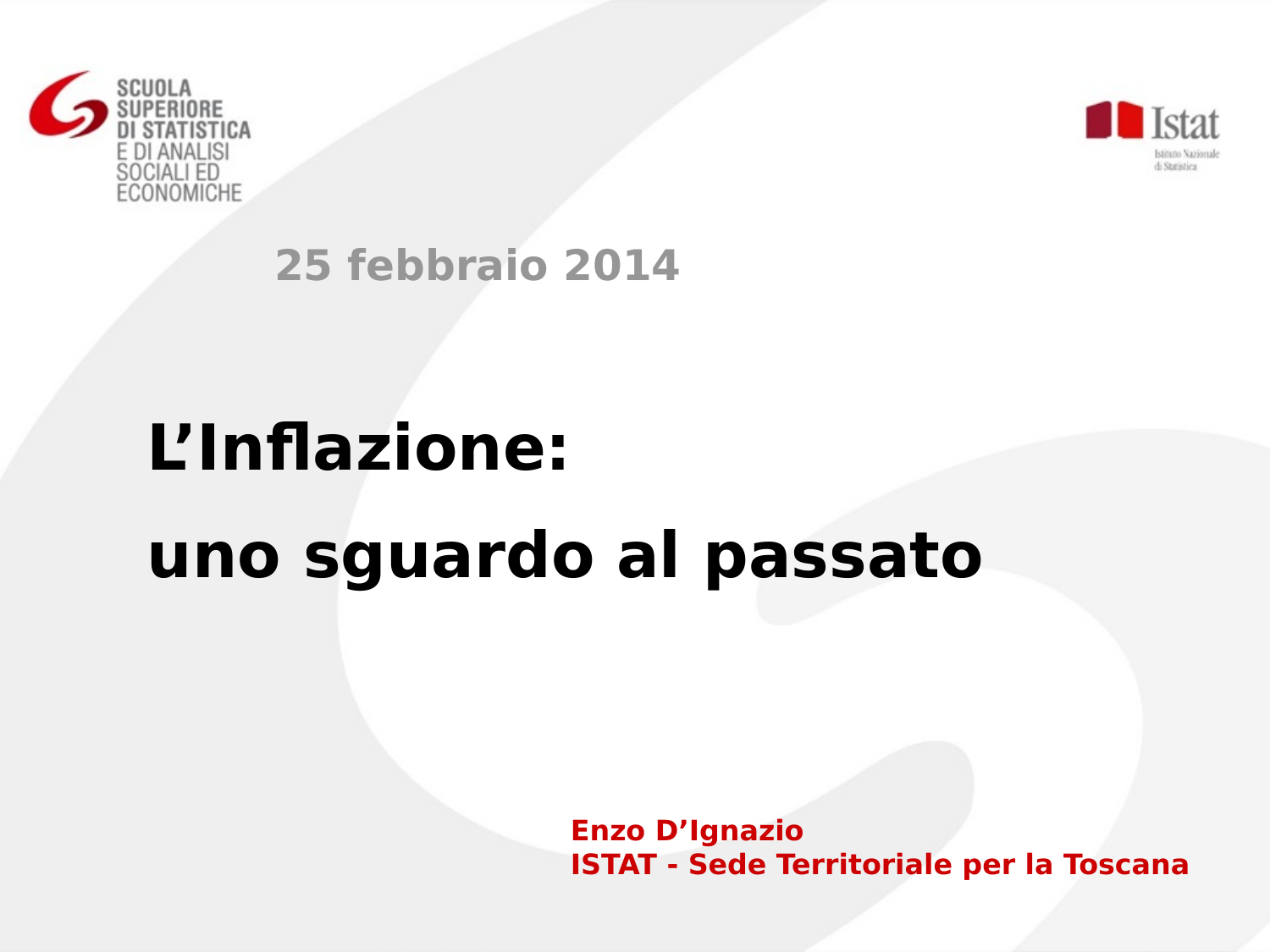

25 febbraio 2014
L’Inflazione:
uno sguardo al passato
Enzo D’Ignazio
ISTAT - Sede Territoriale per la Toscana